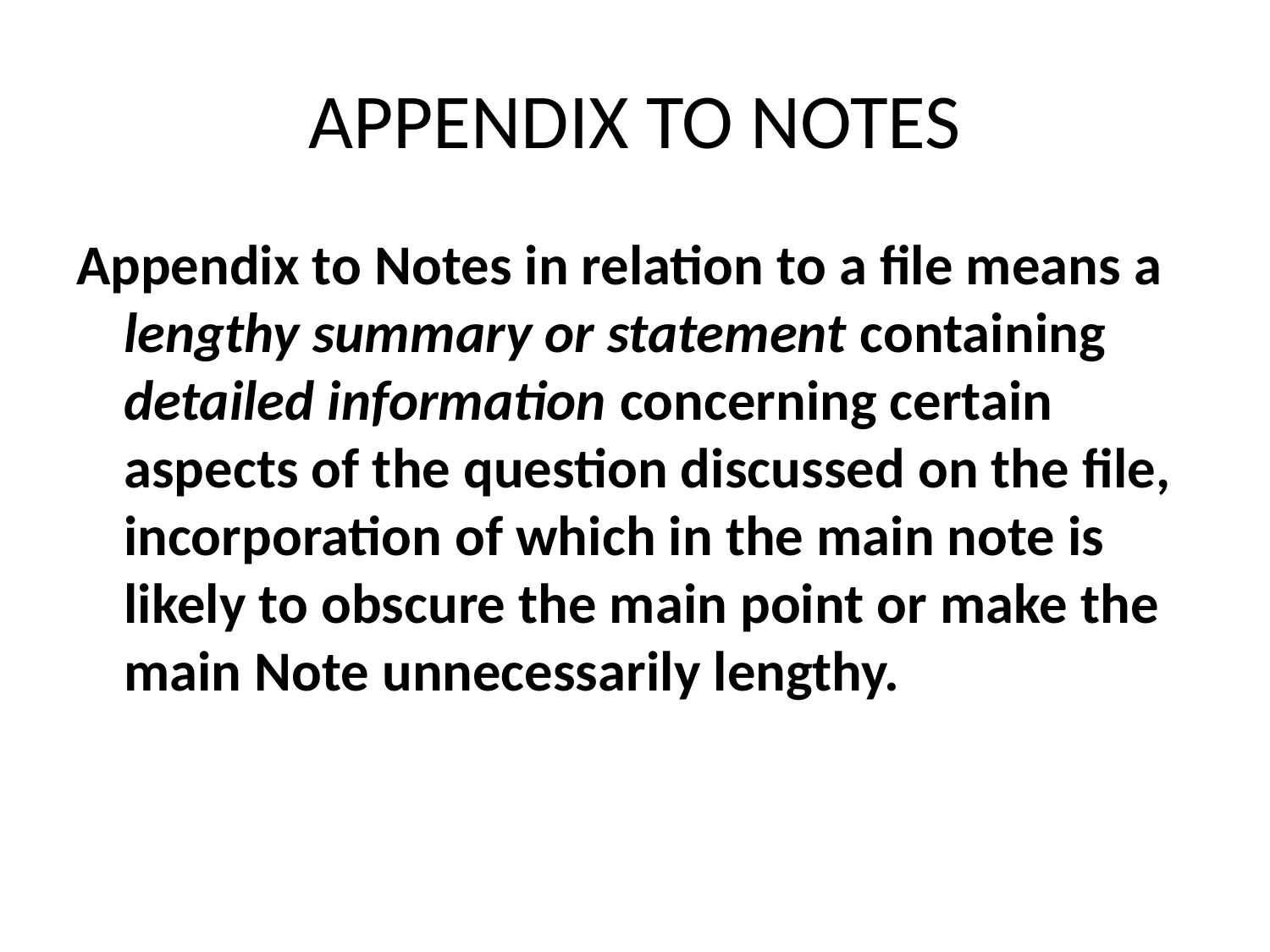

# APPENDIX TO NOTES
Appendix to Notes in relation to a file means a lengthy summary or statement containing detailed information concerning certain aspects of the question discussed on the file, incorporation of which in the main note is likely to obscure the main point or make the main Note unnecessarily lengthy.